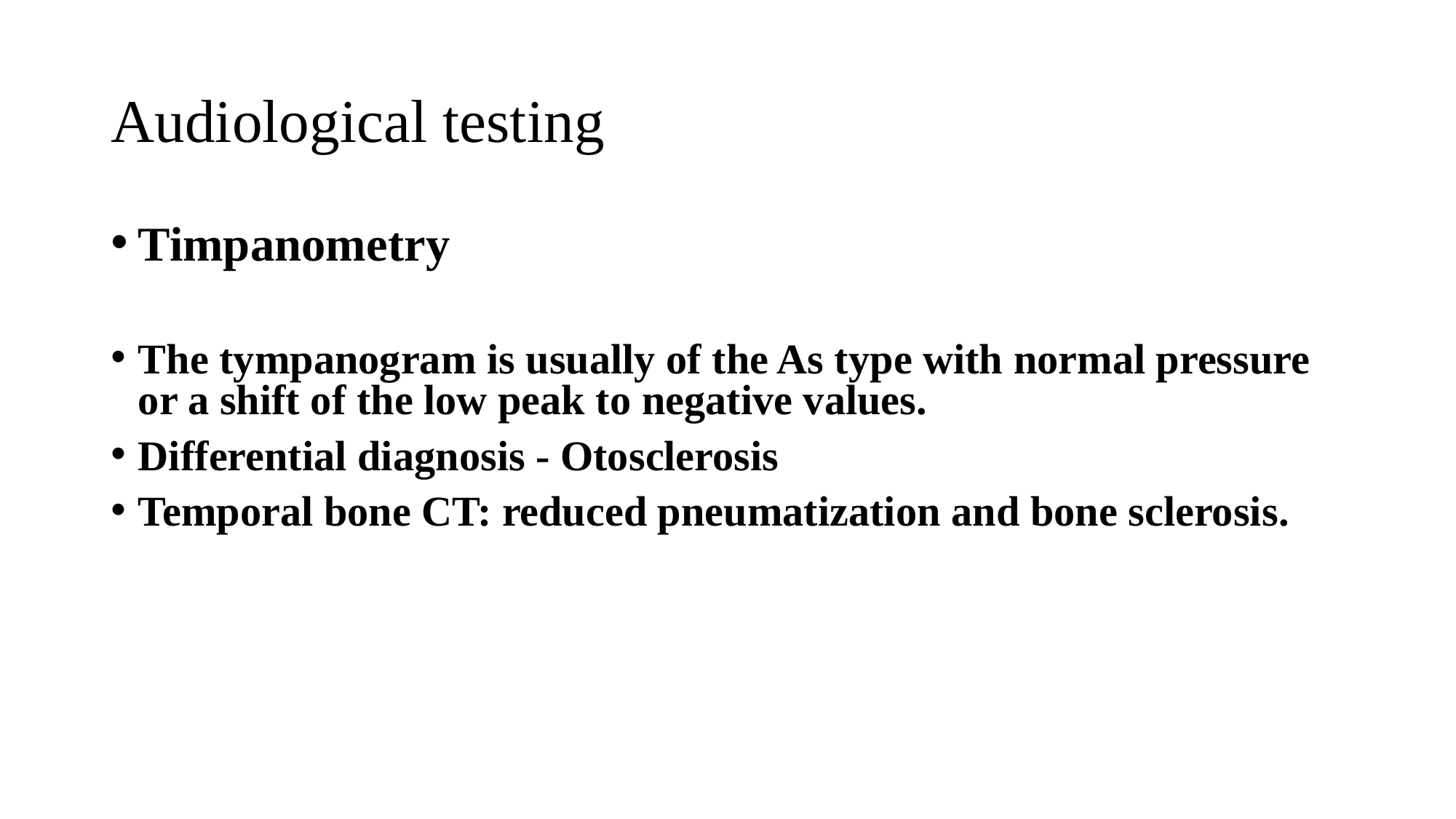

# Audiological testing
Timpanometry

The tympanogram is usually of the As type with normal pressure or a shift of the low peak to negative values.
Differential diagnosis - Otosclerosis
Temporal bone CT: reduced pneumatization and bone sclerosis.